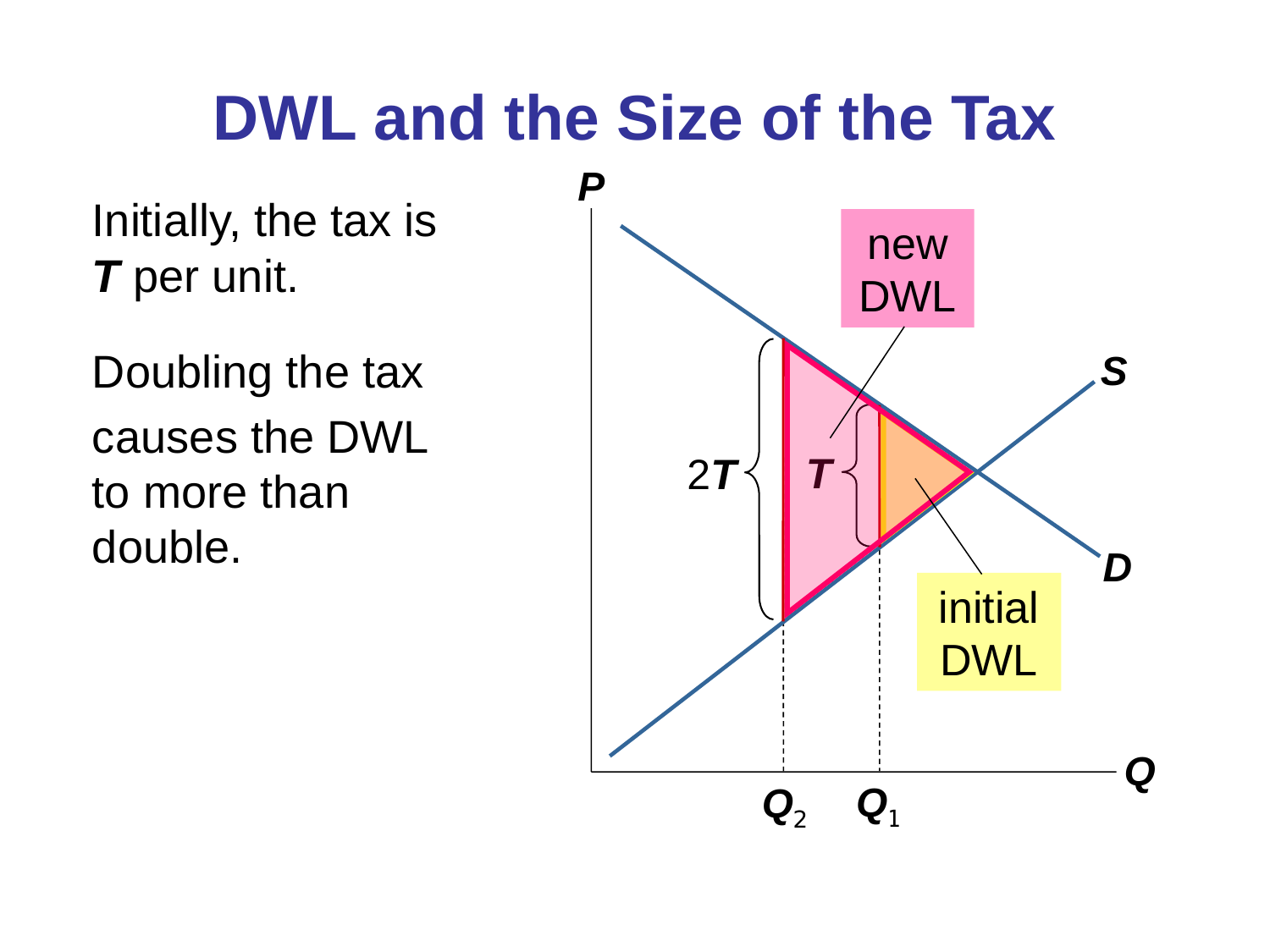

# DWL and the Size of the Tax
P

Q

D
S

Initially, the tax is T per unit.
new DWL

Doubling the tax

2T

Q2

causes the DWL to more than double.

Q1

T

initial DWL